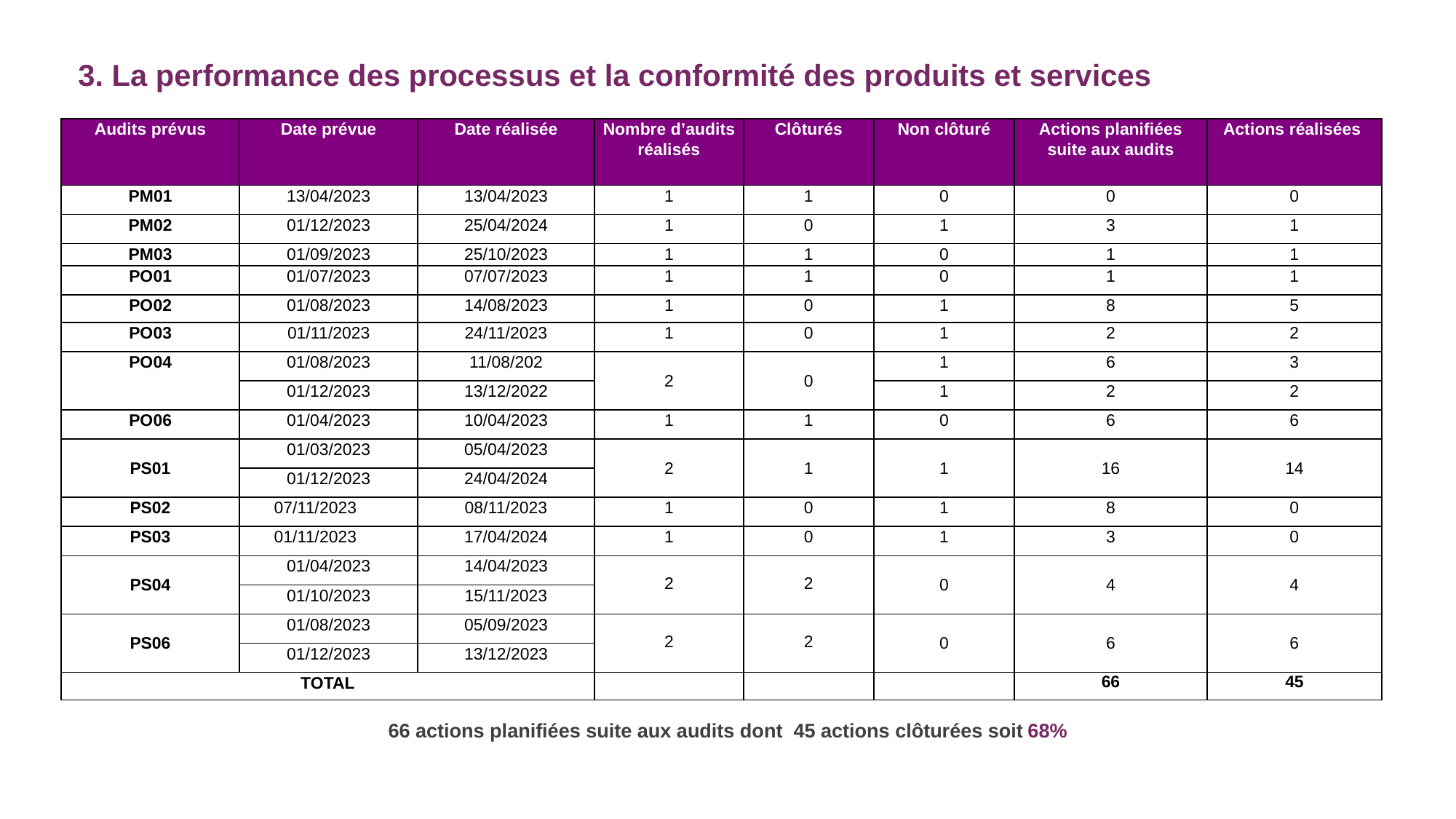

# 3. La performance des processus et la conformité des produits et services
| Audits prévus | Date prévue | Date réalisée | Nombre d’audits réalisés | Clôturés | Non clôturé | Actions planifiées suite aux audits | Actions réalisées |
| --- | --- | --- | --- | --- | --- | --- | --- |
| PM01 | 13/04/2023 | 13/04/2023 | 1 | 1 | 0 | 0 | 0 |
| PM02 | 01/12/2023 | 25/04/2024 | 1 | 0 | 1 | 3 | 1 |
| PM03 | 01/09/2023 | 25/10/2023 | 1 | 1 | 0 | 1 | 1 |
| PO01 | 01/07/2023 | 07/07/2023 | 1 | 1 | 0 | 1 | 1 |
| PO02 | 01/08/2023 | 14/08/2023 | 1 | 0 | 1 | 8 | 5 |
| PO03 | 01/11/2023 | 24/11/2023 | 1 | 0 | 1 | 2 | 2 |
| PO04 | 01/08/2023 | 11/08/202 | 2 | 0 | 1 | 6 | 3 |
|  | 01/12/2023 | 13/12/2022 |  |  | 1 | 2 | 2 |
| PO06 | 01/04/2023 | 10/04/2023 | 1 | 1 | 0 | 6 | 6 |
| PS01 | 01/03/2023 | 05/04/2023 | 2 | 1 | 1 | 16 | 14 |
|  | 01/12/2023 | 24/04/2024 |  |  |  |  |  |
| PS02 | 07/11/2023 | 08/11/2023 | 1 | 0 | 1 | 8 | 0 |
| PS03 | 01/11/2023 | 17/04/2024 | 1 | 0 | 1 | 3 | 0 |
| PS04 | 01/04/2023 | 14/04/2023 | 2 | 2 | 0 | 4 | 4 |
|  | 01/10/2023 | 15/11/2023 |  |  |  |  |  |
| PS06 | 01/08/2023 | 05/09/2023 | 2 | 2 | 0 | 6 | 6 |
|  | 01/12/2023 | 13/12/2023 |  |  |  |  |  |
| TOTAL |  |  |  |  |  | 66 | 45 |
66 actions planifiées suite aux audits dont  45 actions clôturées soit 68%